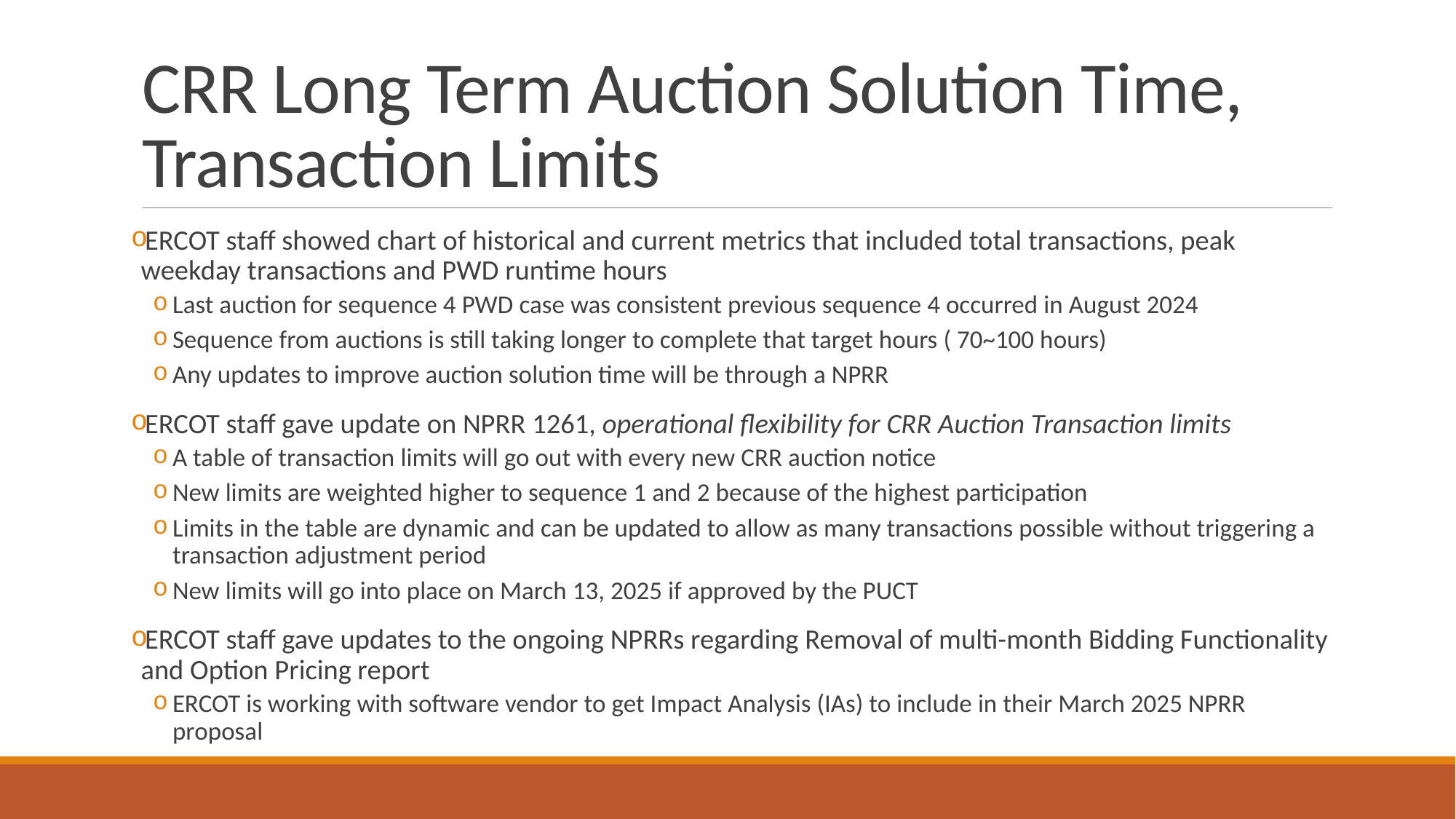

# CRR Long Term Auction Solution Time, Transaction Limits
ERCOT staff showed chart of historical and current metrics that included total transactions, peak weekday transactions and PWD runtime hours
Last auction for sequence 4 PWD case was consistent previous sequence 4 occurred in August 2024
Sequence from auctions is still taking longer to complete that target hours ( 70~100 hours)
Any updates to improve auction solution time will be through a NPRR
ERCOT staff gave update on NPRR 1261, operational flexibility for CRR Auction Transaction limits
A table of transaction limits will go out with every new CRR auction notice
New limits are weighted higher to sequence 1 and 2 because of the highest participation
Limits in the table are dynamic and can be updated to allow as many transactions possible without triggering a transaction adjustment period
New limits will go into place on March 13, 2025 if approved by the PUCT
ERCOT staff gave updates to the ongoing NPRRs regarding Removal of multi-month Bidding Functionality and Option Pricing report
ERCOT is working with software vendor to get Impact Analysis (IAs) to include in their March 2025 NPRR proposal